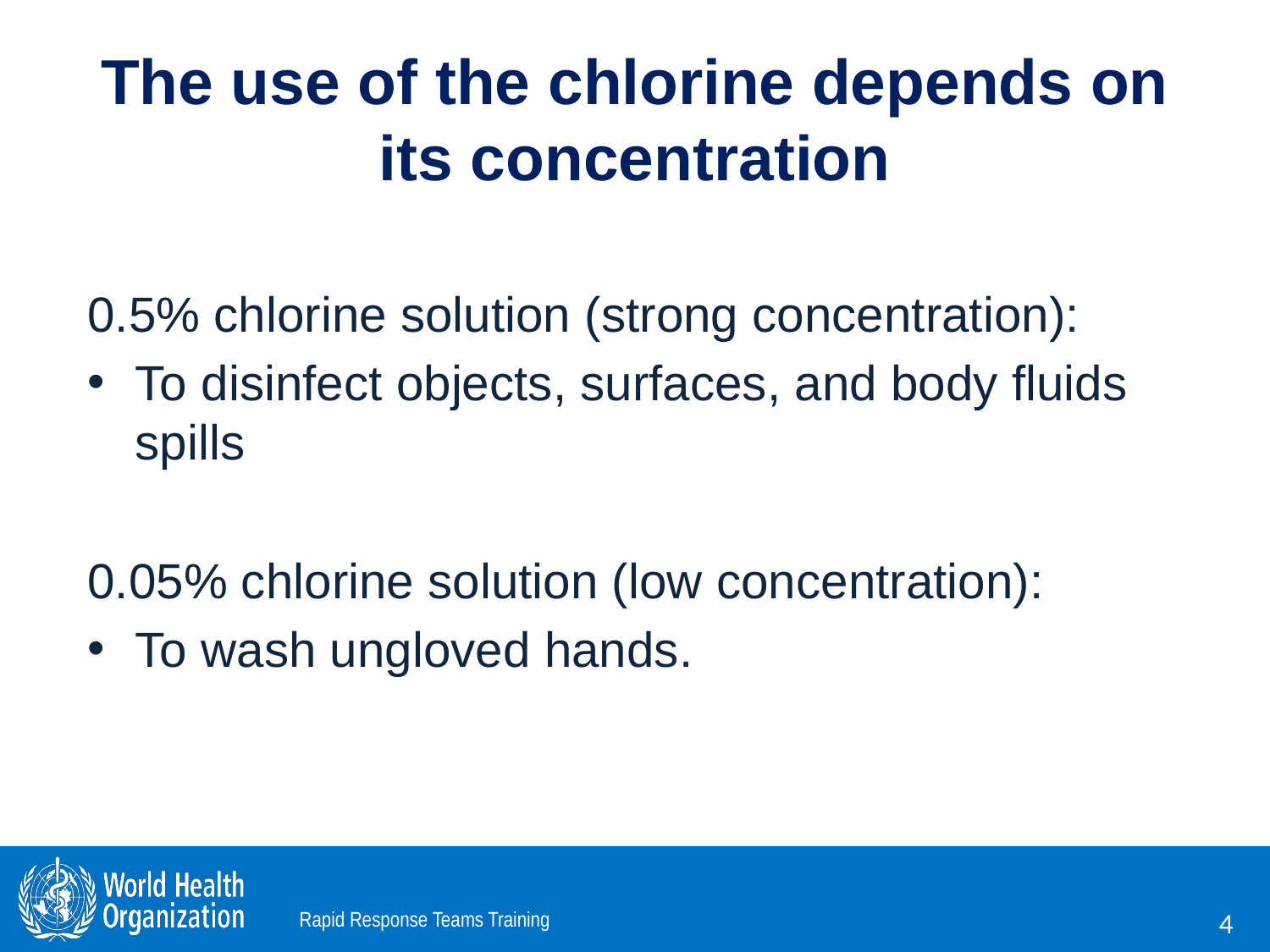

# The use of the chlorine depends on its concentration
0.5% chlorine solution (strong concentration):
To disinfect objects, surfaces, and body fluids spills

0.05% chlorine solution (low concentration):
To wash ungloved hands.